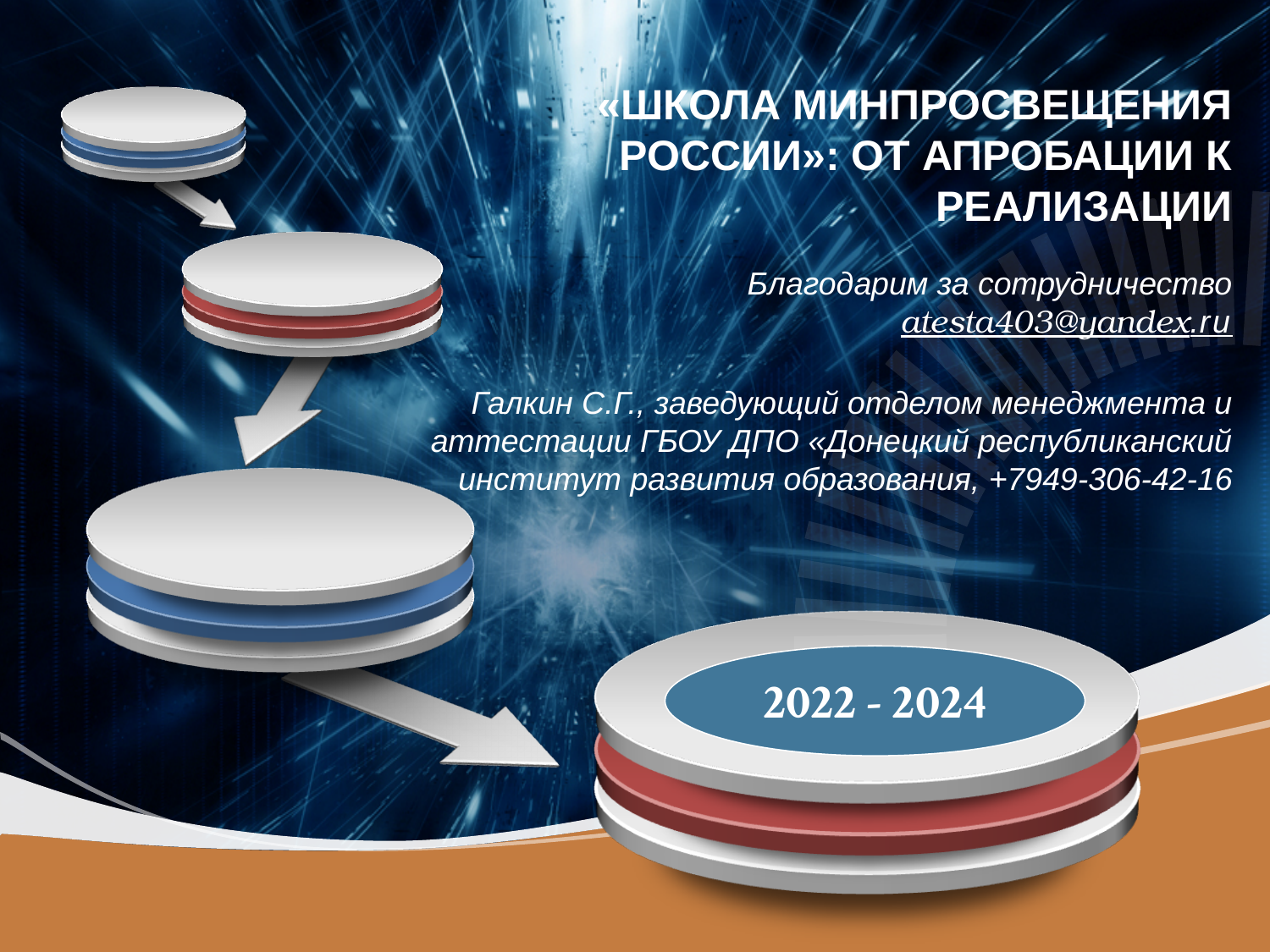

# «ШКОЛА МИНПРОСВЕЩЕНИЯ РОССИИ»: ОТ АПРОБАЦИИ К РЕАЛИЗАЦИИ Благодарим за сотрудничество atesta403@yandex.ru Галкин С.Г., заведующий отделом менеджмента и аттестации ГБОУ ДПО «Донецкий республиканский институт развития образования, +7949-306-42-16
2022 - 2024